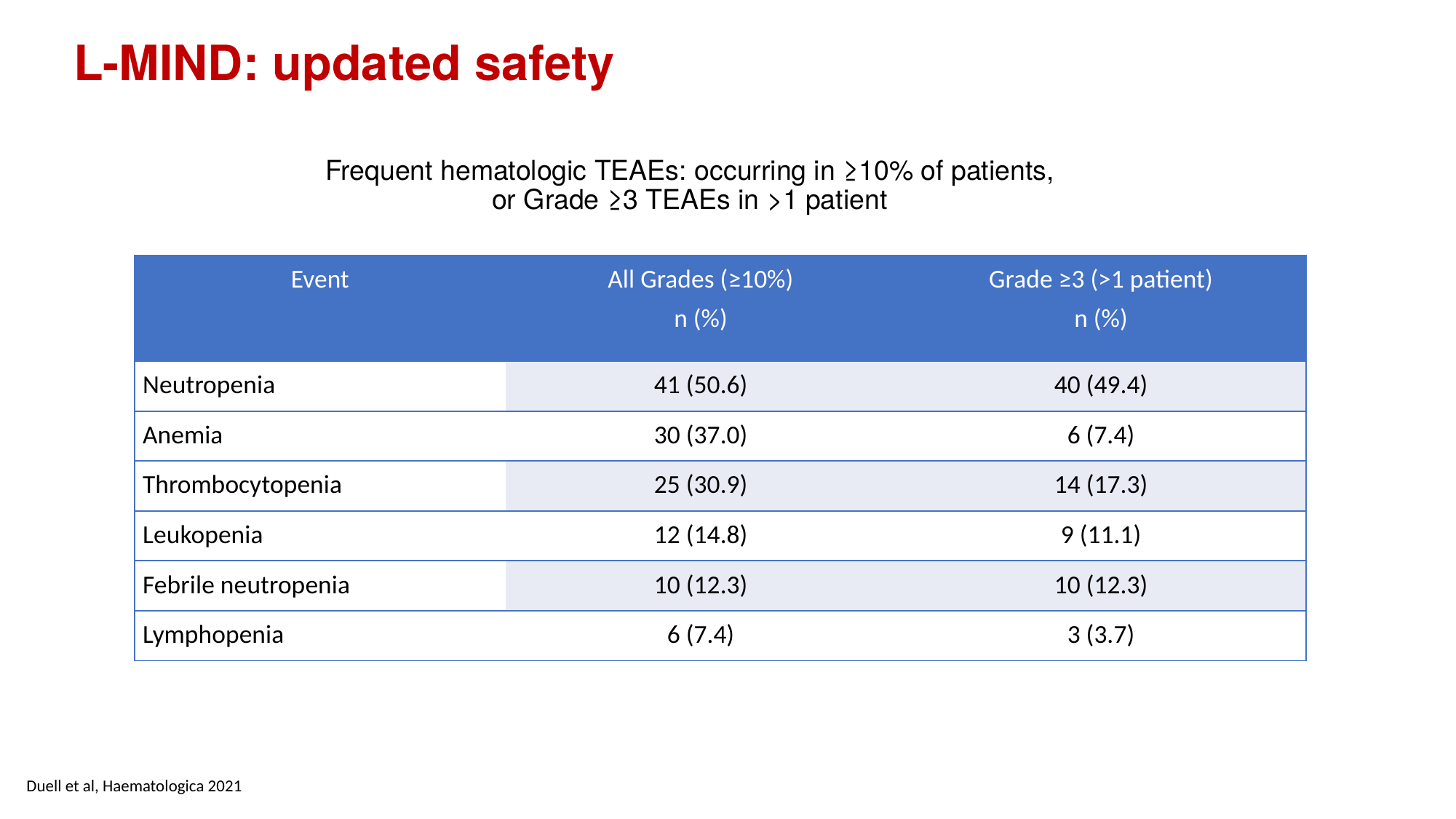

L-MIND: updated safety
Frequent hematologic TEAEs: occurring in ≥10% of patients,
or Grade ≥3 TEAEs in >1 patient
| Event | All Grades (≥10%) n (%) | Grade ≥3 (>1 patient) n (%) |
| --- | --- | --- |
| Neutropenia | 41 (50.6) | 40 (49.4) |
| Anemia | 30 (37.0) | 6 (7.4) |
| Thrombocytopenia | 25 (30.9) | 14 (17.3) |
| Leukopenia | 12 (14.8) | 9 (11.1) |
| Febrile neutropenia | 10 (12.3) | 10 (12.3) |
| Lymphopenia | 6 (7.4) | 3 (3.7) |
Duell et al, Haematologica 2021